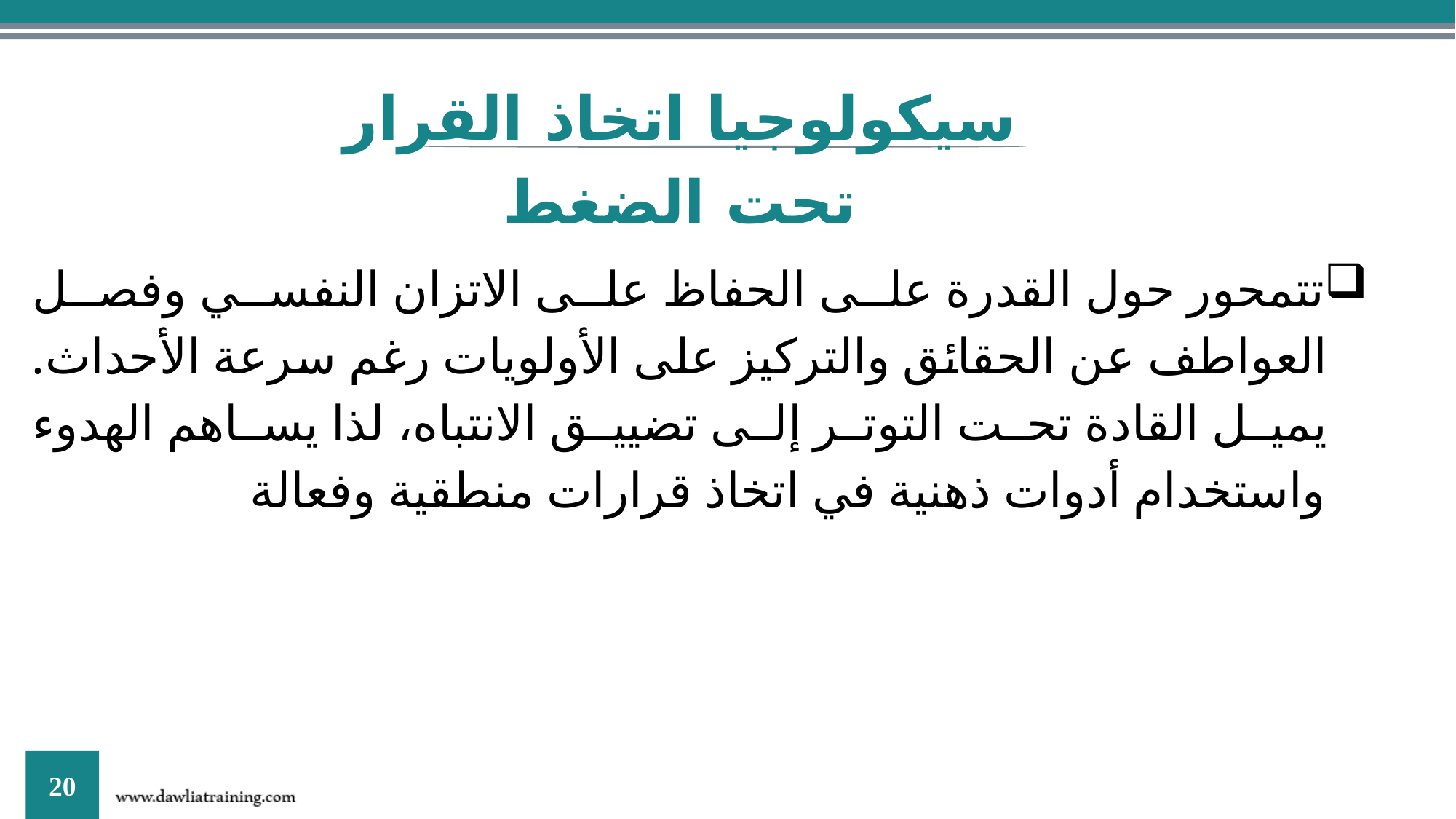

سيكولوجيا اتخاذ القرار تحت الضغط
تتمحور حول القدرة على الحفاظ على الاتزان النفسي وفصل العواطف عن الحقائق والتركيز على الأولويات رغم سرعة الأحداث. يميل القادة تحت التوتر إلى تضييق الانتباه، لذا يساهم الهدوء واستخدام أدوات ذهنية في اتخاذ قرارات منطقية وفعالة